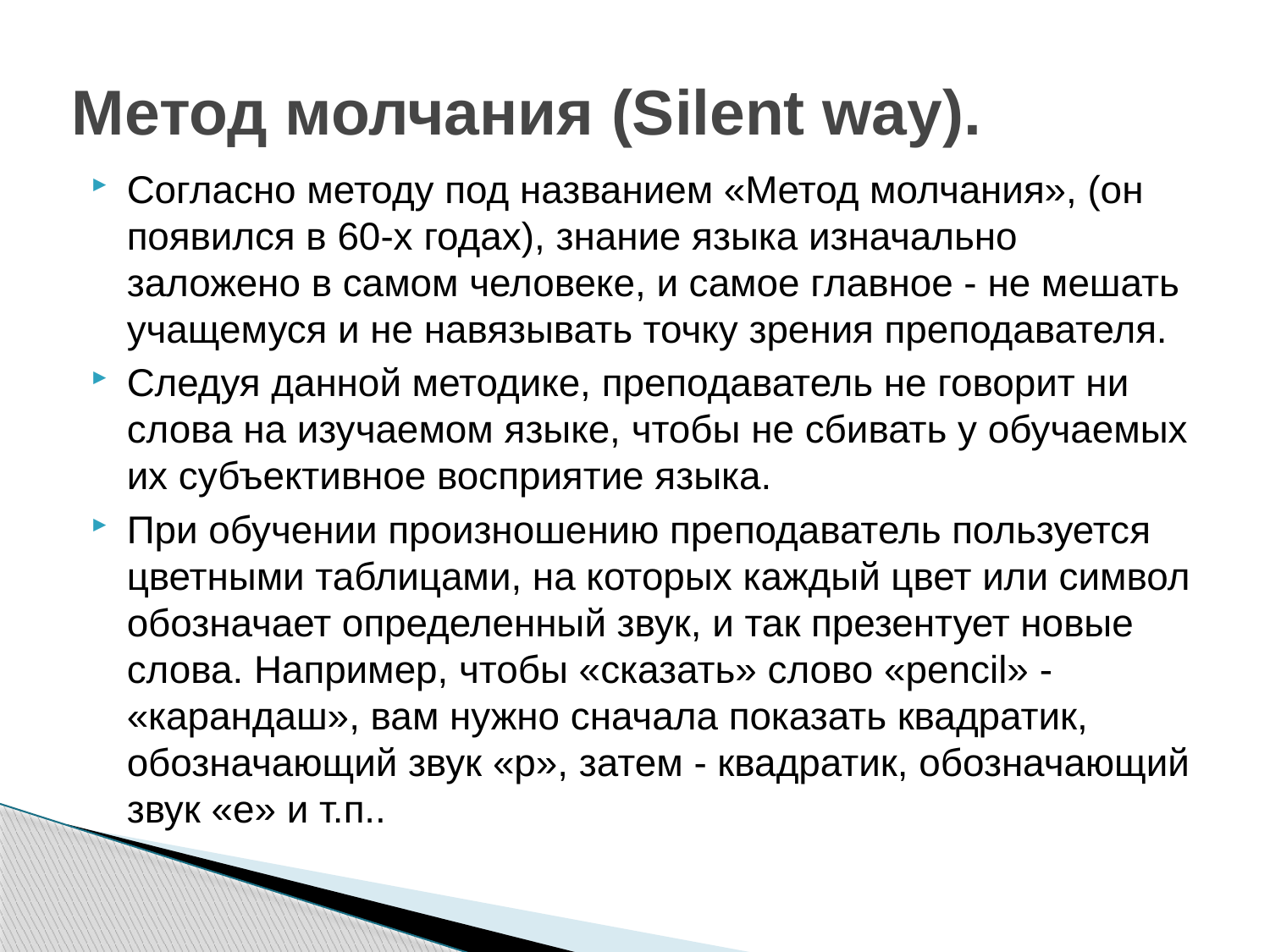

# Метод молчания (Silent way).
Согласно методу под названием «Метод молчания», (он появился в 60-х годах), знание языка изначально заложено в самом человеке, и самое главное - не мешать учащемуся и не навязывать точку зрения преподавателя.
Следуя данной методике, преподаватель не говорит ни слова на изучаемом языке, чтобы не сбивать у обучаемых их субъективное восприятие языка.
При обучении произношению преподаватель пользуется цветными таблицами, на которых каждый цвет или символ обозначает определенный звук, и так презентует новые слова. Например, чтобы «сказать» слово «pencil» - «карандаш», вам нужно сначала показать квадратик, обозначающий звук «p», затем - квадратик, обозначающий звук «e» и т.п..